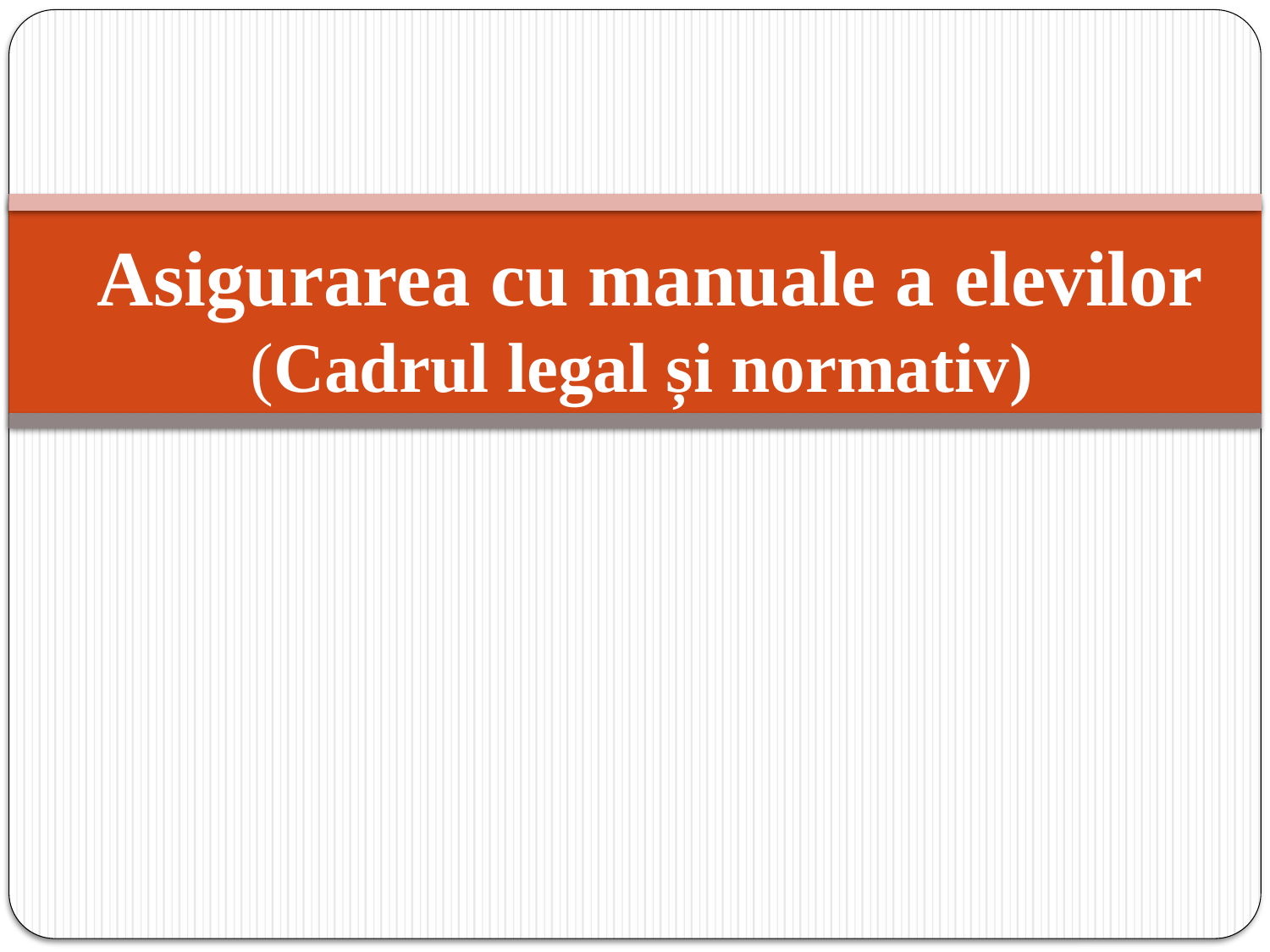

# Asigurarea cu manuale a elevilor (Cadrul legal și normativ)